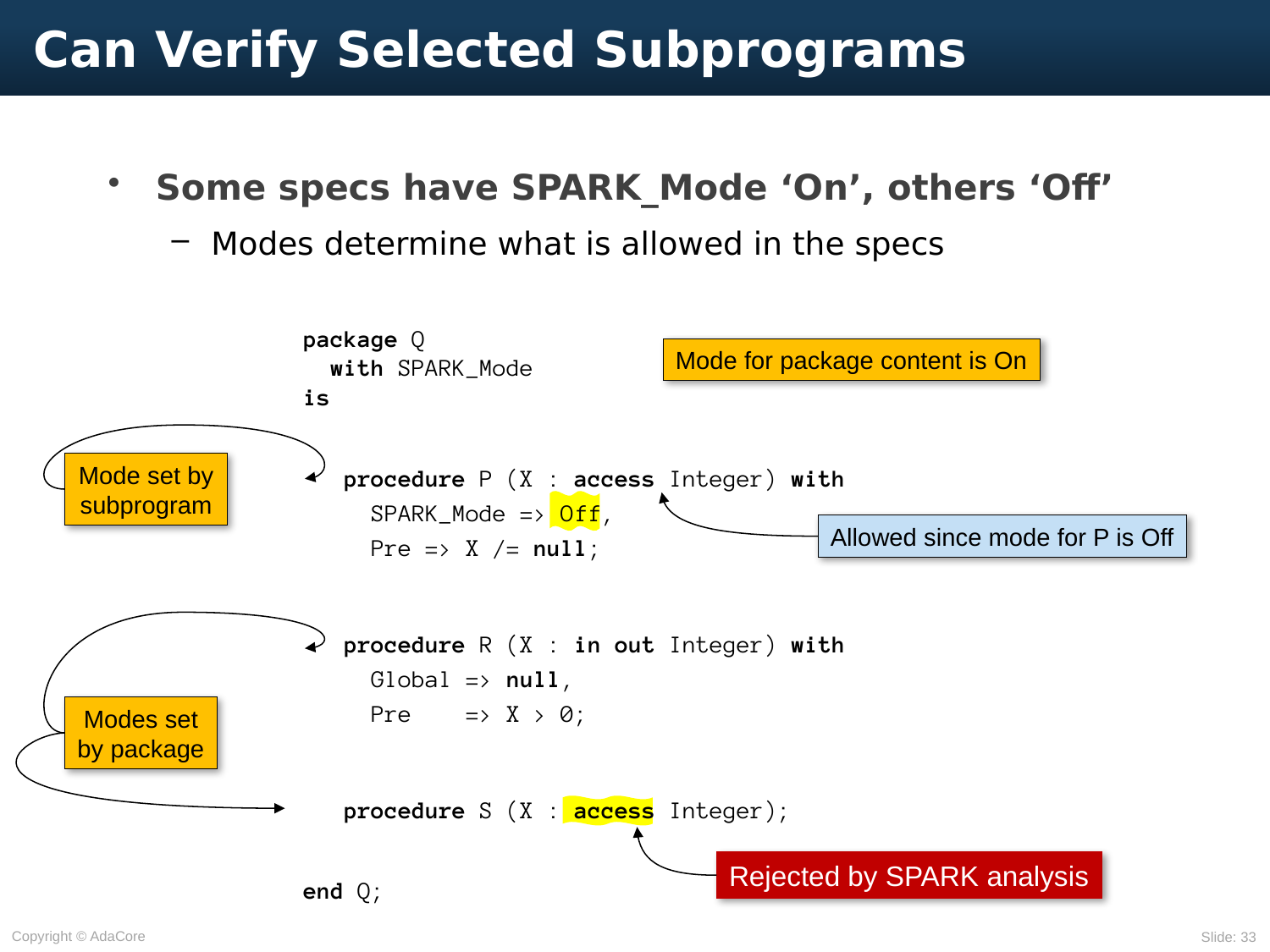

# Can Verify Selected Subprograms
Some specs have SPARK_Mode ‘On’, others ‘Off’
Modes determine what is allowed in the specs
package Q
  with SPARK_Mode
is

   procedure P (X : access Integer) with
     SPARK_Mode => Off,
     Pre => X /= null;

   procedure R (X : in out Integer) with
     Global => null,
     Pre    => X > 0;

   procedure S (X : access Integer);

end Q;
Mode for package content is On
Mode set by subprogram

Allowed since mode for P is Off

Modes set by package

Rejected by SPARK analysis